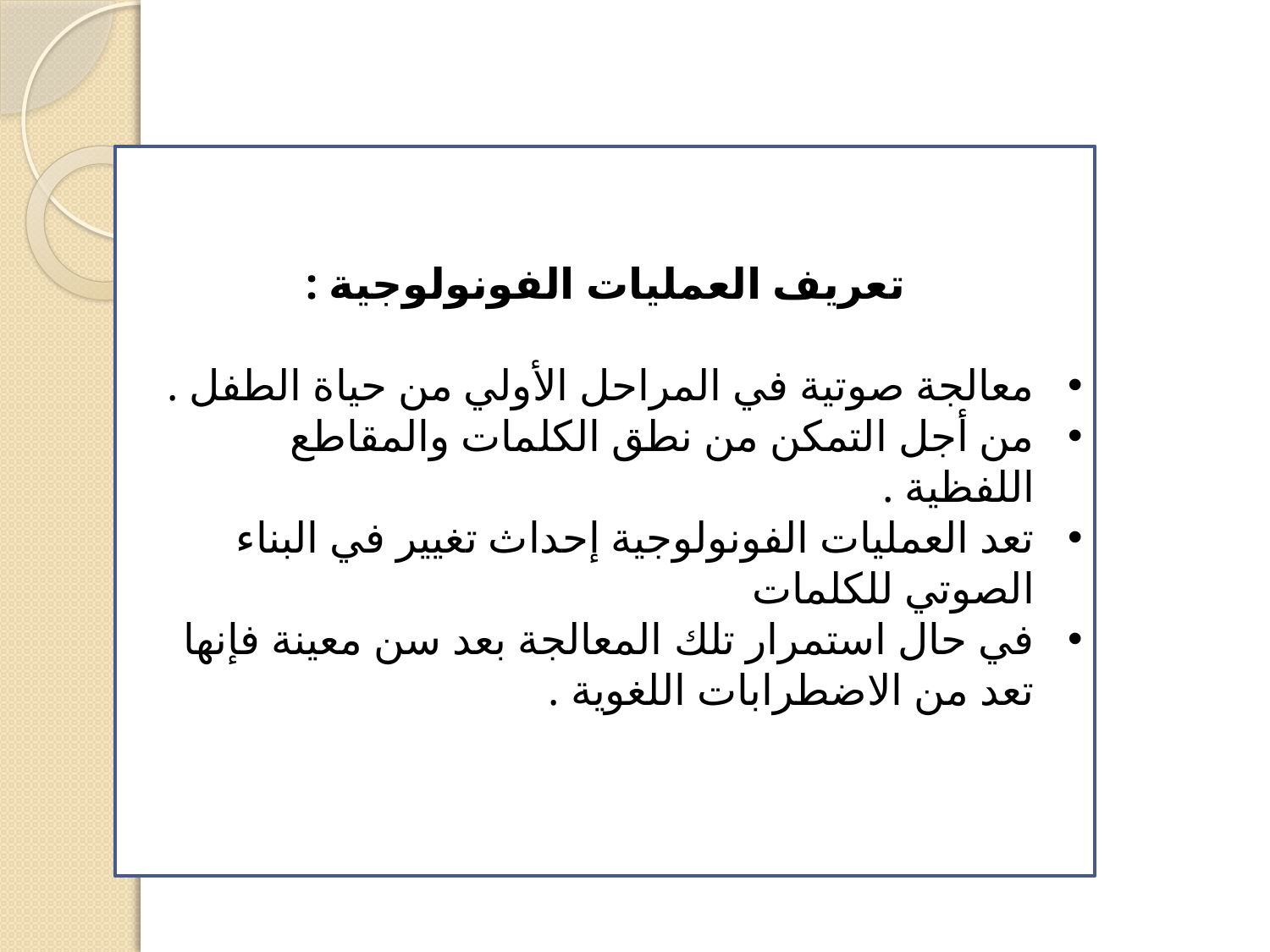

تعريف العمليات الفونولوجية :

معالجة صوتية في المراحل الأولي من حياة الطفل .
من أجل التمكن من نطق الكلمات والمقاطع اللفظية .
تعد العمليات الفونولوجية إحداث تغيير في البناء الصوتي للكلمات
في حال استمرار تلك المعالجة بعد سن معينة فإنها تعد من الاضطرابات اللغوية .

العمليات الفونولوجية